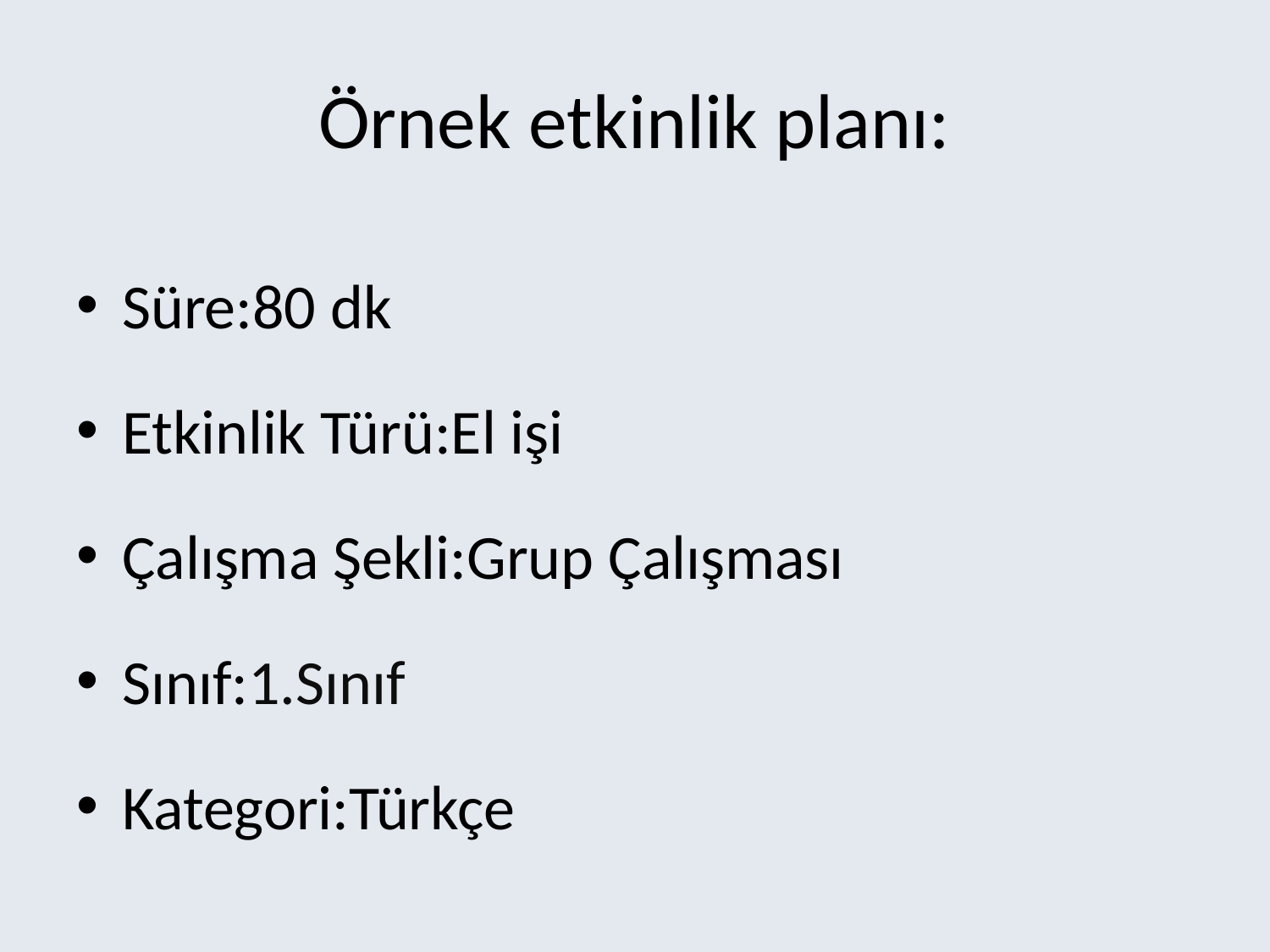

# Örnek etkinlik planı:
Süre:80 dk
Etkinlik Türü:El işi
Çalışma Şekli:Grup Çalışması
Sınıf:1.Sınıf
Kategori:Türkçe